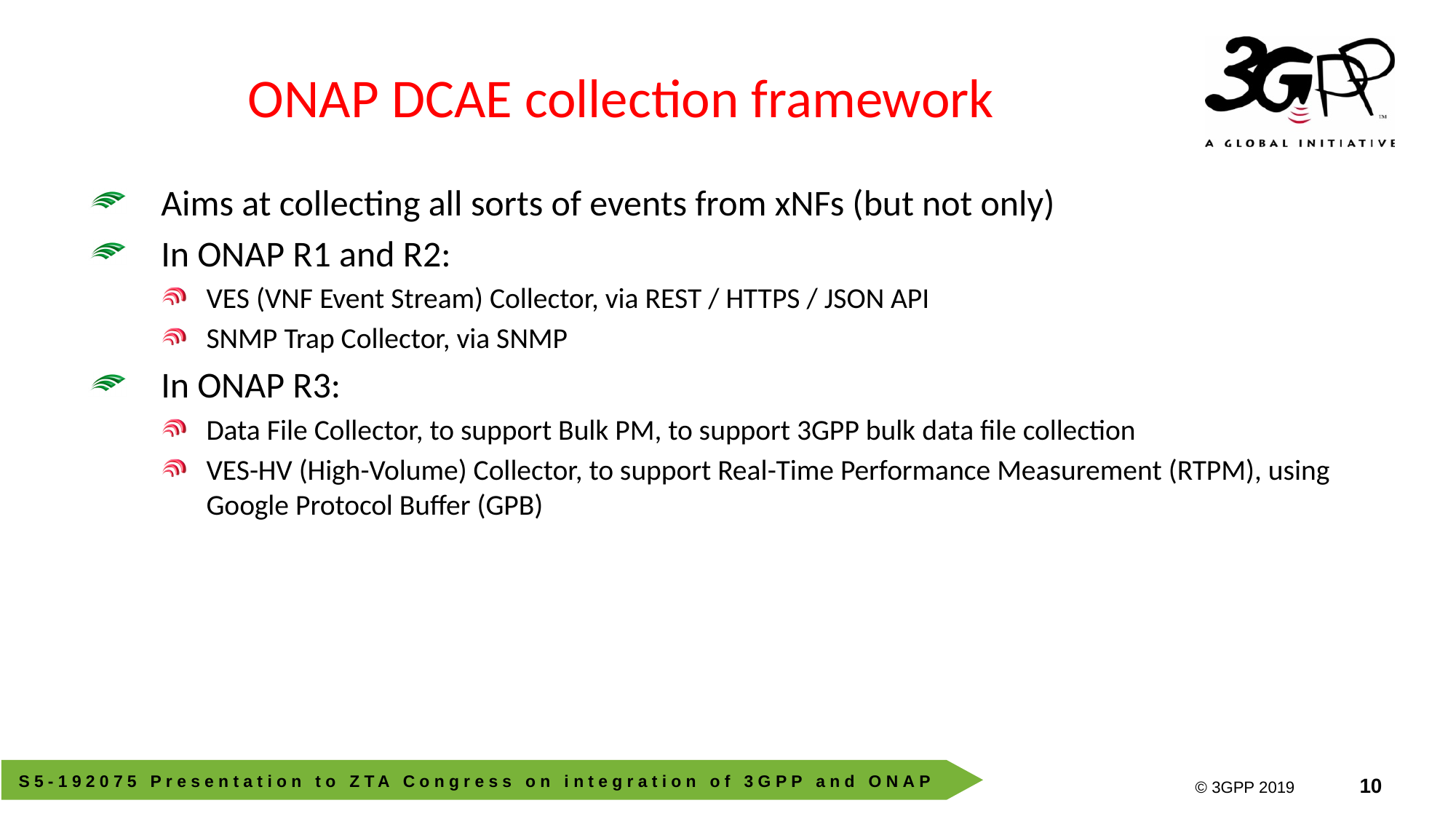

# ONAP DCAE collection framework
Aims at collecting all sorts of events from xNFs (but not only)
In ONAP R1 and R2:
VES (VNF Event Stream) Collector, via REST / HTTPS / JSON API
SNMP Trap Collector, via SNMP
In ONAP R3:
Data File Collector, to support Bulk PM, to support 3GPP bulk data file collection
VES-HV (High-Volume) Collector, to support Real-Time Performance Measurement (RTPM), using Google Protocol Buffer (GPB)